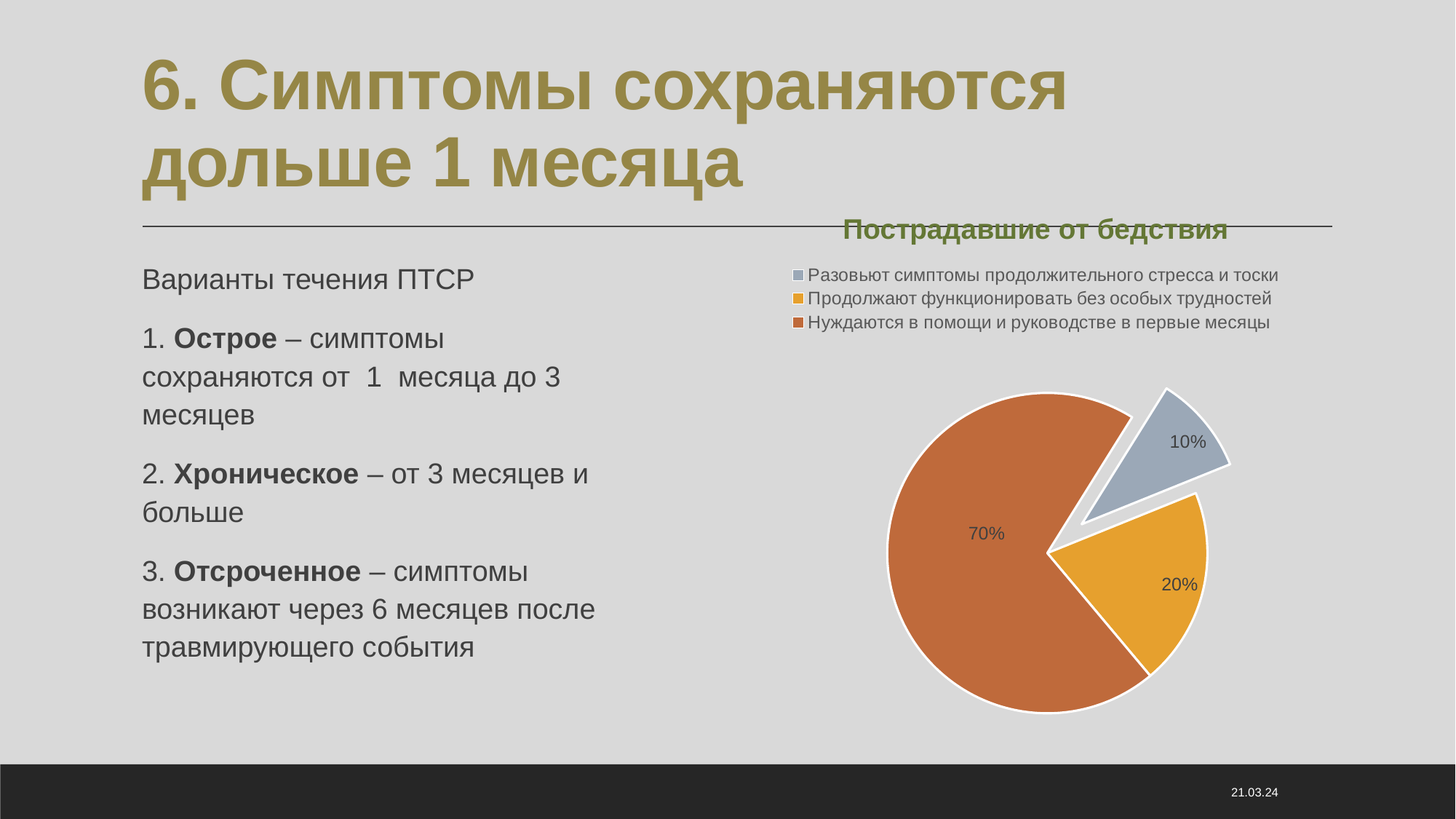

# 6. Симптомы сохраняются дольше 1 месяца

### Chart: Пострадавшие от бедствия

| Category | Пострадавшие |
|---|---|
| Разовьют симптомы продолжительного стресса и тоски | 0.1 |
| Продолжают функционировать без особых трудностей | 0.2 |
| Нуждаются в помощи и руководстве в первые месяцы | 0.7 |
Варианты течения ПТСР
1. Острое – симптомы сохраняются от  1  месяца до 3 месяцев
2. Хроническое – от 3 месяцев и больше
3. Отсроченное – симптомы возникают через 6 месяцев после травмирующего события
21.03.24